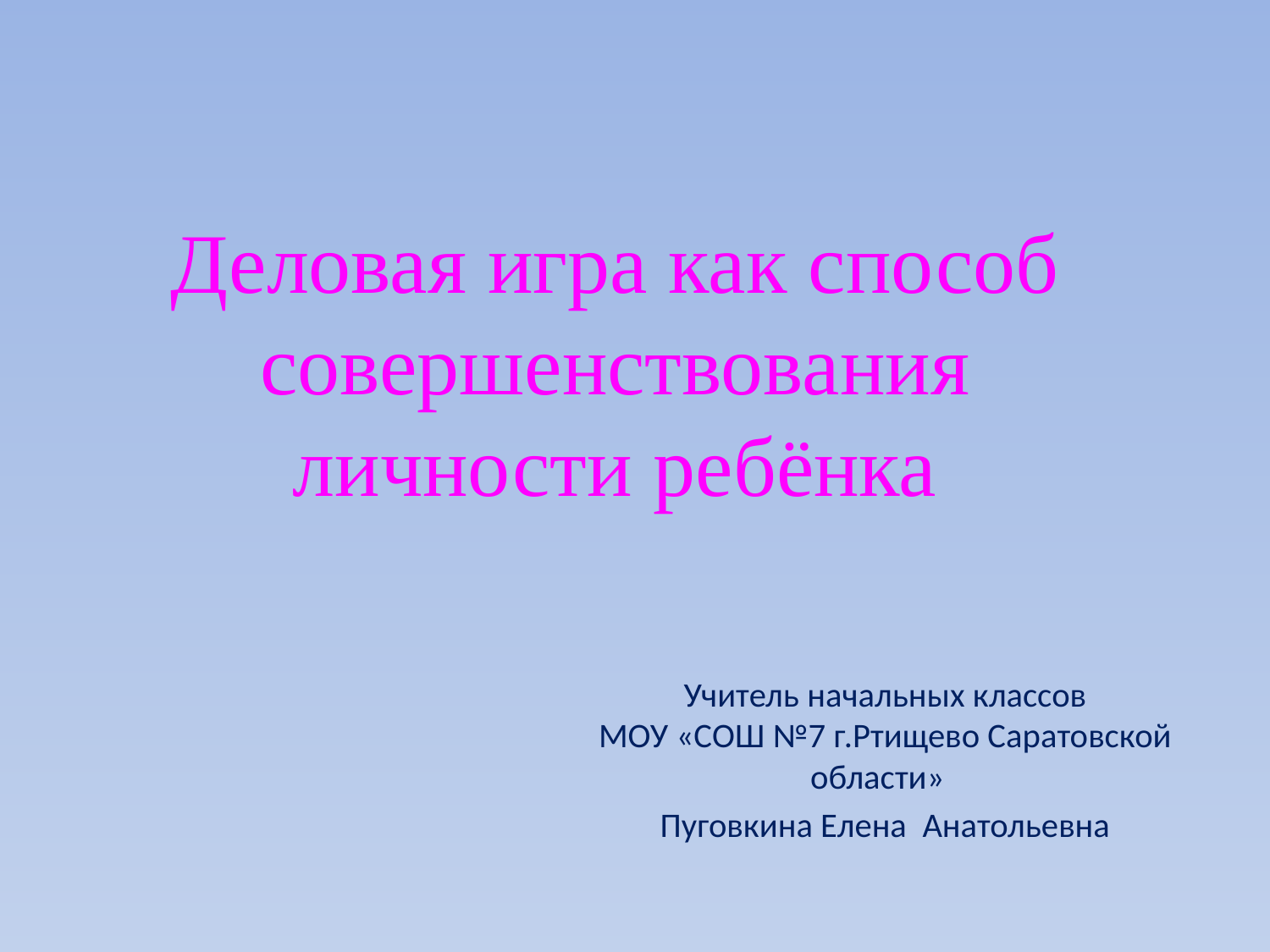

# Деловая игра как способ совершенствования личности ребёнка
Учитель начальных классов
МОУ «СОШ №7 г.Ртищево Саратовской области»
Пуговкина Елена  Анатольевна